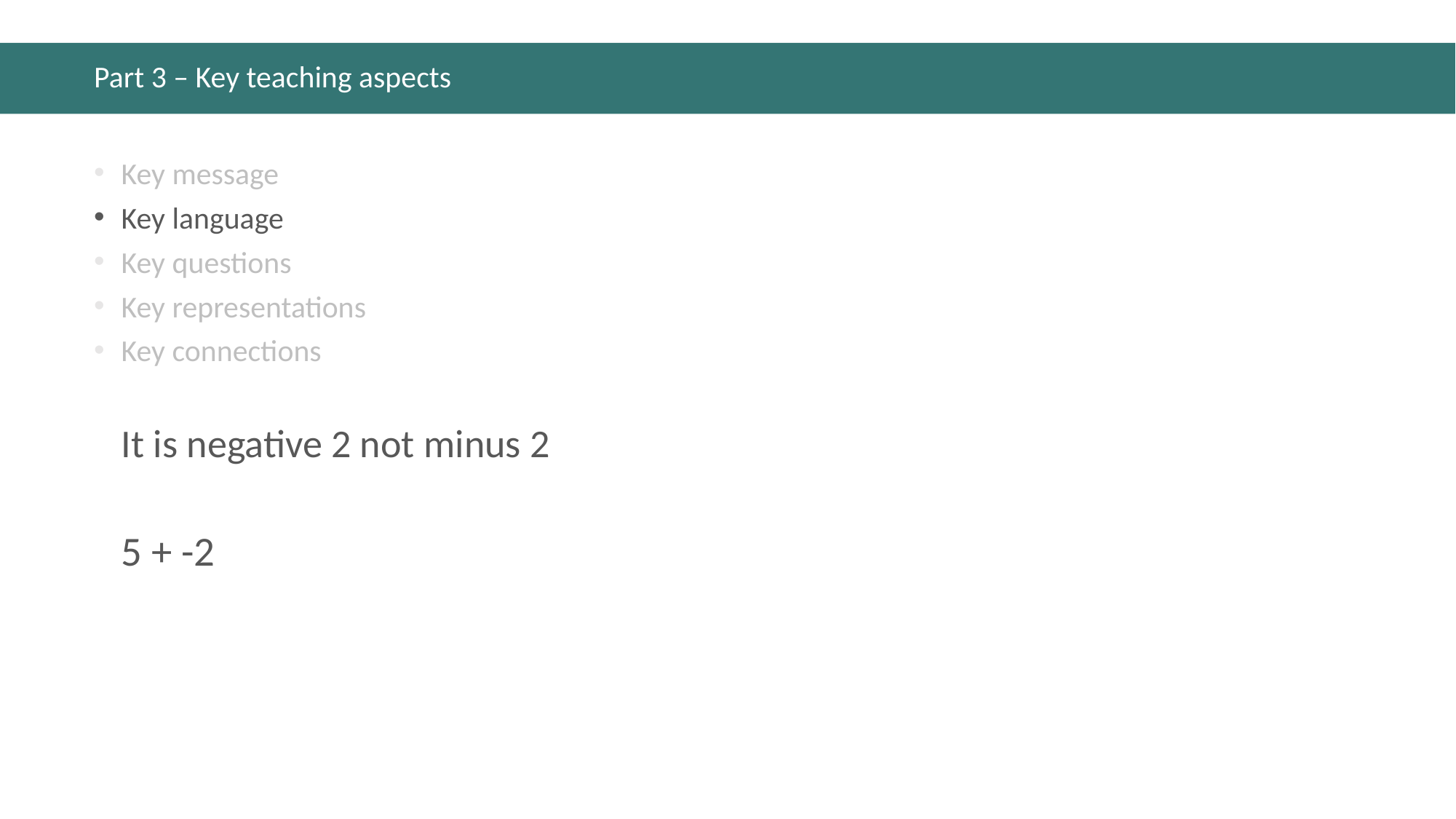

# Part 3 – Key teaching aspects
Key message
Key language
Key questions
Key representations
Key connections

It is negative 2 not minus 2

5 + -2